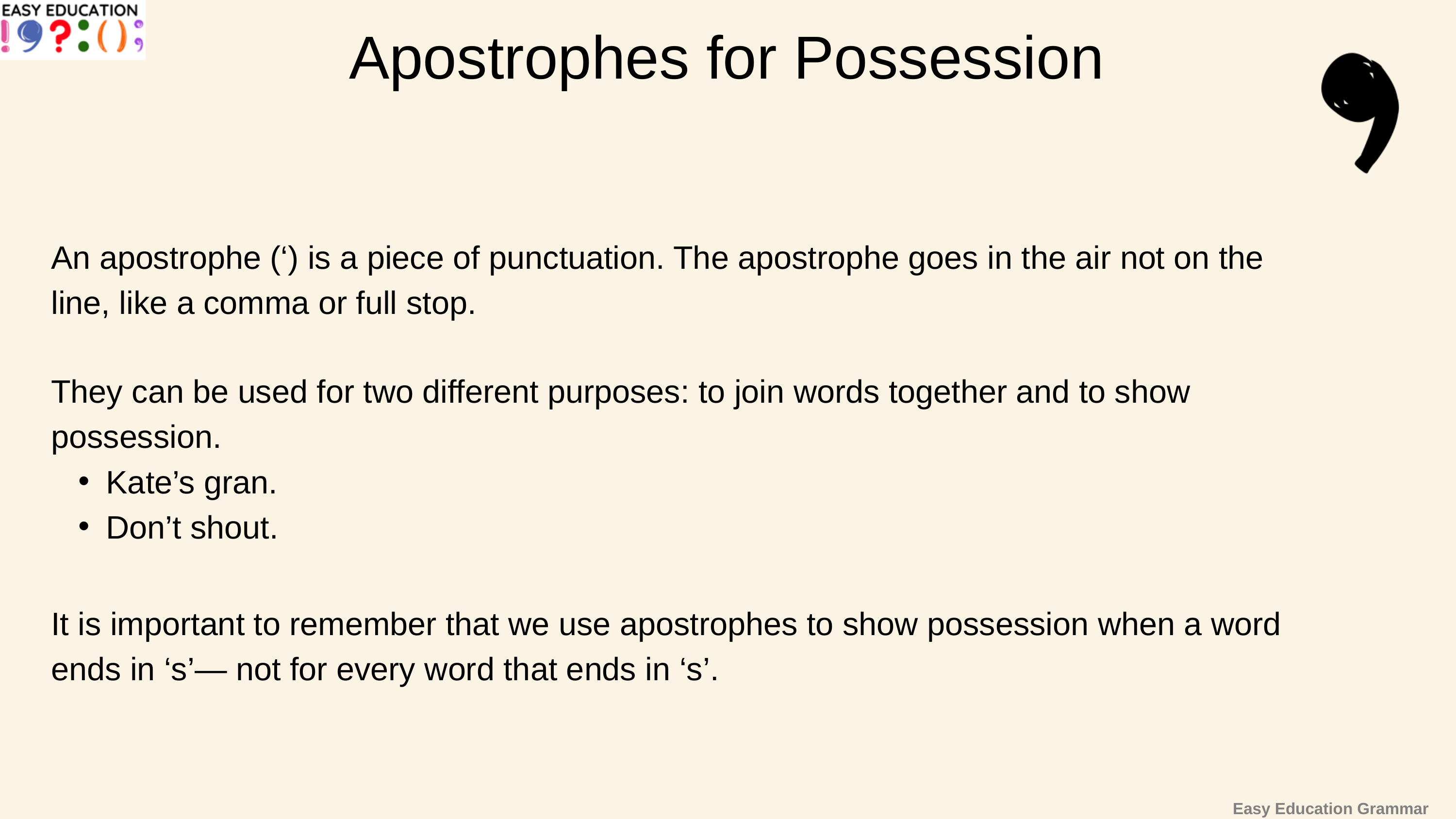

Apostrophes for Possession

An apostrophe (‘) is a piece of punctuation. The apostrophe goes in the air not on the line, like a comma or full stop.
They can be used for two different purposes: to join words together and to show possession.
Kate’s gran.
Don’t shout.
It is important to remember that we use apostrophes to show possession when a word ends in ‘s’— not for every word that ends in ‘s’.